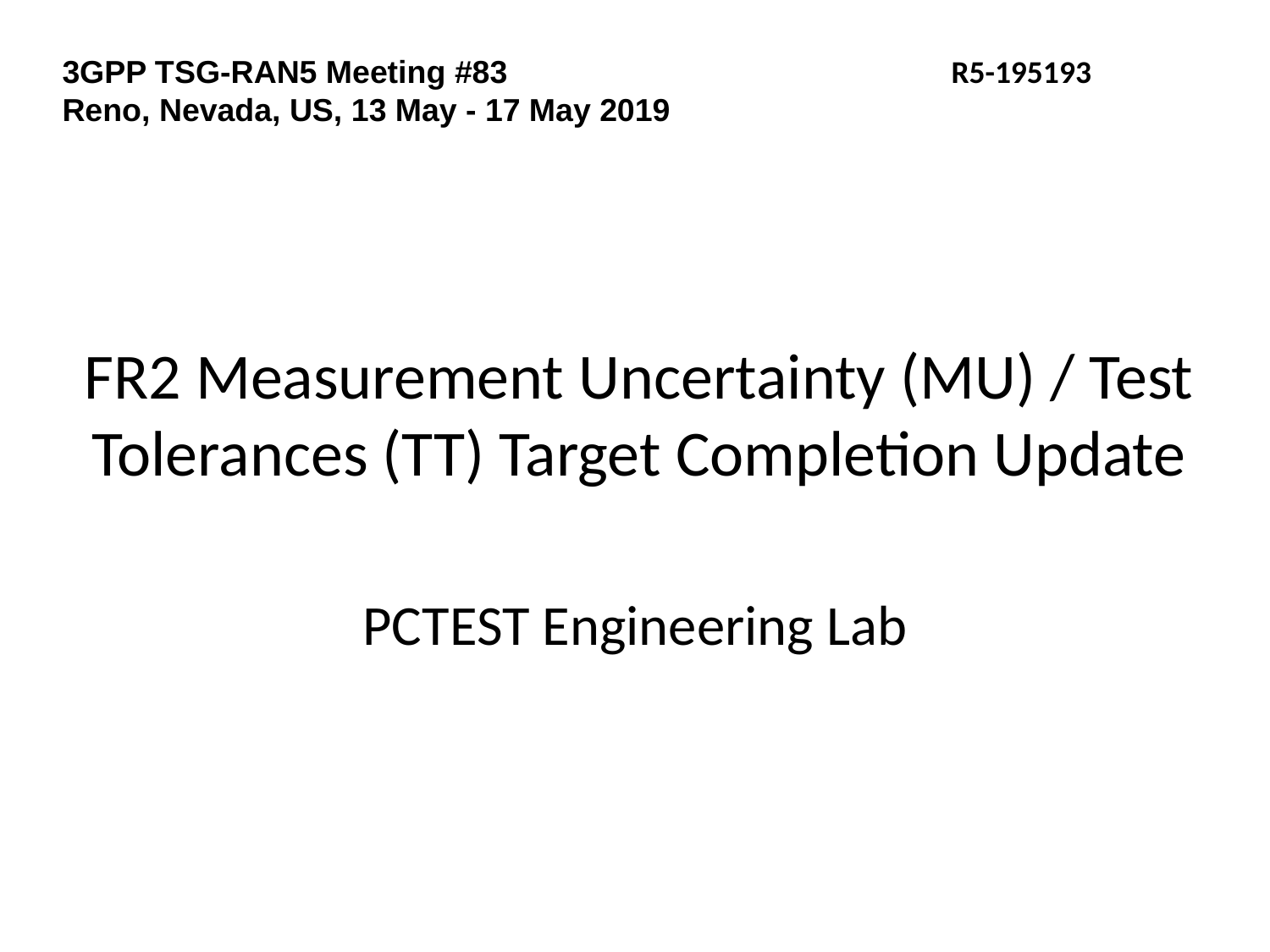

3GPP TSG-RAN5 Meeting #83			R5-195193
Reno, Nevada, US, 13 May - 17 May 2019
# FR2 Measurement Uncertainty (MU) / Test Tolerances (TT) Target Completion Update
PCTEST Engineering Lab